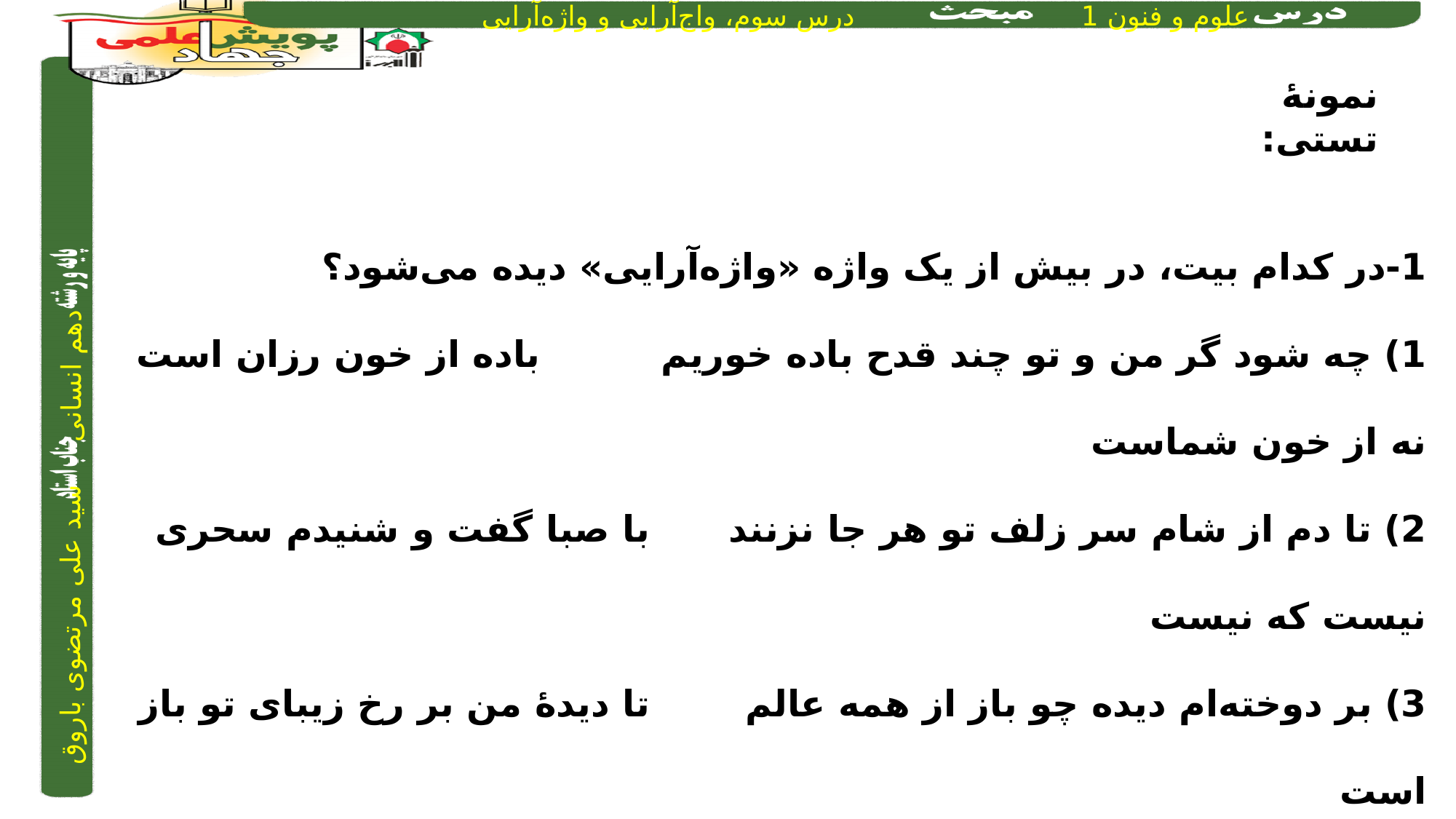

نمونۀ تستی:
1-در کدام بیت، در بیش از یک واژه «واژه‌آرایی» دیده می‌شود؟
1) چه شود گر من و تو چند قدح باده خوریم	 	 باده از خون رزان است نه از خون شماست
2) تا دم از شام سر زلف تو هر جا نزنند	 	 با صبا گفت و شنیدم سحری نیست که نیست
3) بر دوخته‌ام دیده چو باز از همه عالم	 	 تا دیدۀ من بر رخ زیبای تو باز است
4) صحبت یار عزیز حاصل دور بقاست	 	 یک دمه دیدار دوست هر دو جهانش بهاست

1